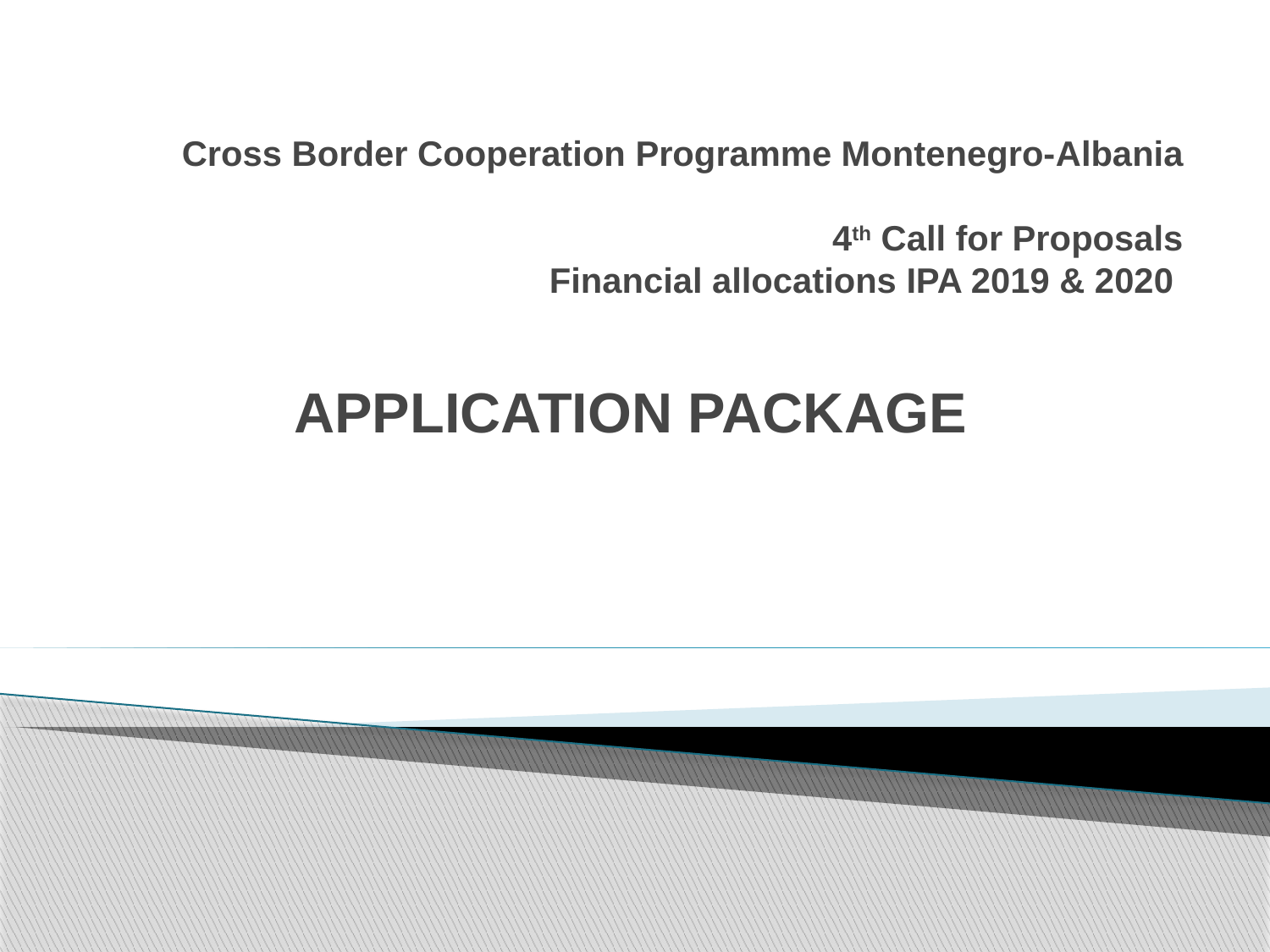

# Cross Border Cooperation Programme Montenegro-Albania 4th Call for Proposals Financial allocations IPA 2019 & 2020
APPLICATION PACKAGE